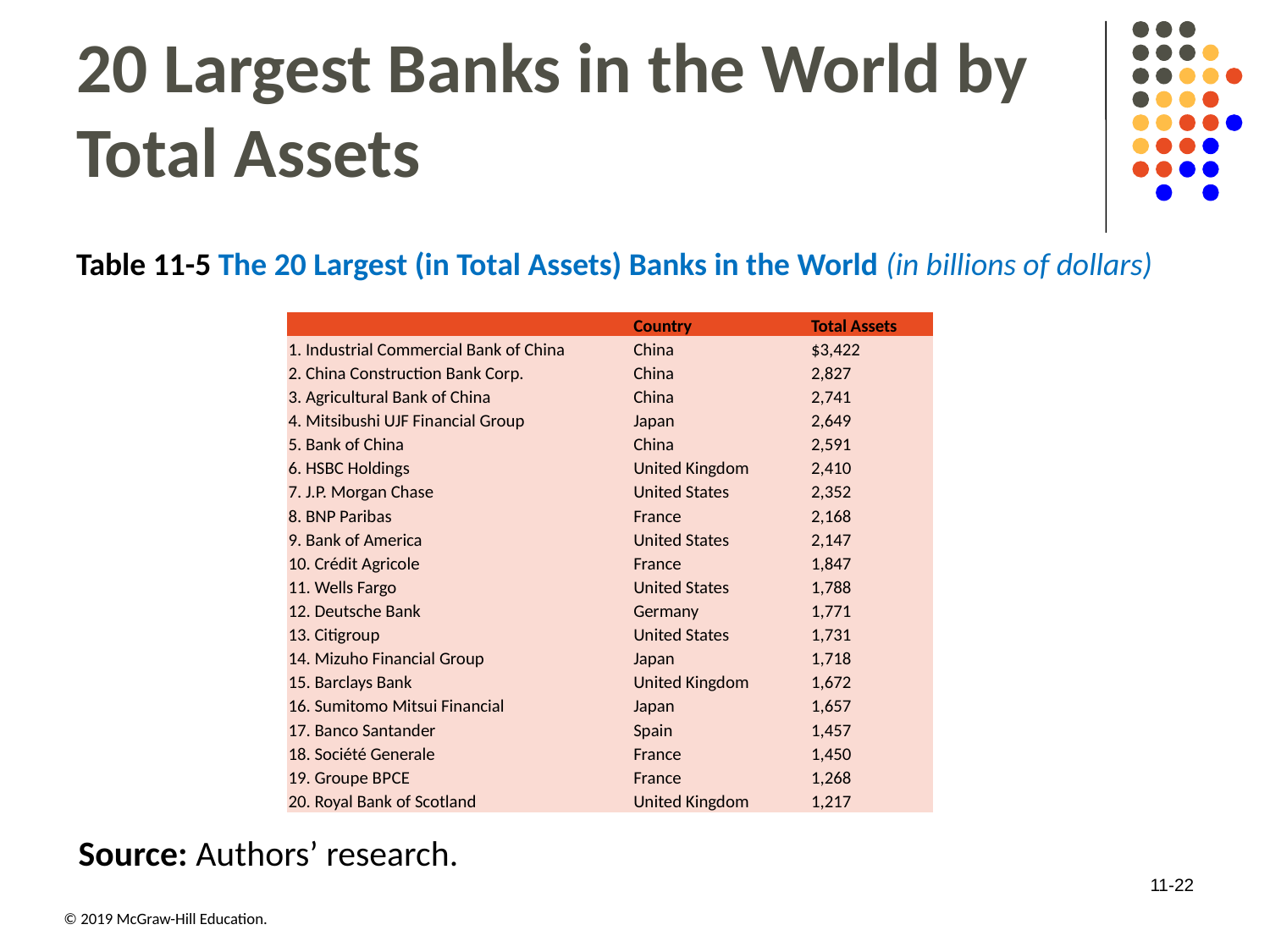

# 20 Largest Banks in the World by Total Assets
Table 11-5 The 20 Largest (in Total Assets) Banks in the World (in billions of dollars)
| Bank | Country | Total Assets |
| --- | --- | --- |
| 1. Industrial Commercial Bank of China | China | $3,422 |
| 2. China Construction Bank Corp. | China | 2,827 |
| 3. Agricultural Bank of China | China | 2,741 |
| 4. Mitsibushi UJF Financial Group | Japan | 2,649 |
| 5. Bank of China | China | 2,591 |
| 6. HSBC Holdings | United Kingdom | 2,410 |
| 7. J.P. Morgan Chase | United States | 2,352 |
| 8. BNP Paribas | France | 2,168 |
| 9. Bank of America | United States | 2,147 |
| 10. Crédit Agricole | France | 1,847 |
| 11. Wells Fargo | United States | 1,788 |
| 12. Deutsche Bank | Germany | 1,771 |
| 13. Citigroup | United States | 1,731 |
| 14. Mizuho Financial Group | Japan | 1,718 |
| 15. Barclays Bank | United Kingdom | 1,672 |
| 16. Sumitomo Mitsui Financial | Japan | 1,657 |
| 17. Banco Santander | Spain | 1,457 |
| 18. Société Generale | France | 1,450 |
| 19. Groupe B P C E | France | 1,268 |
| 20. Royal Bank of Scotland | United Kingdom | 1,217 |
Source: Authors’ research.
11-22